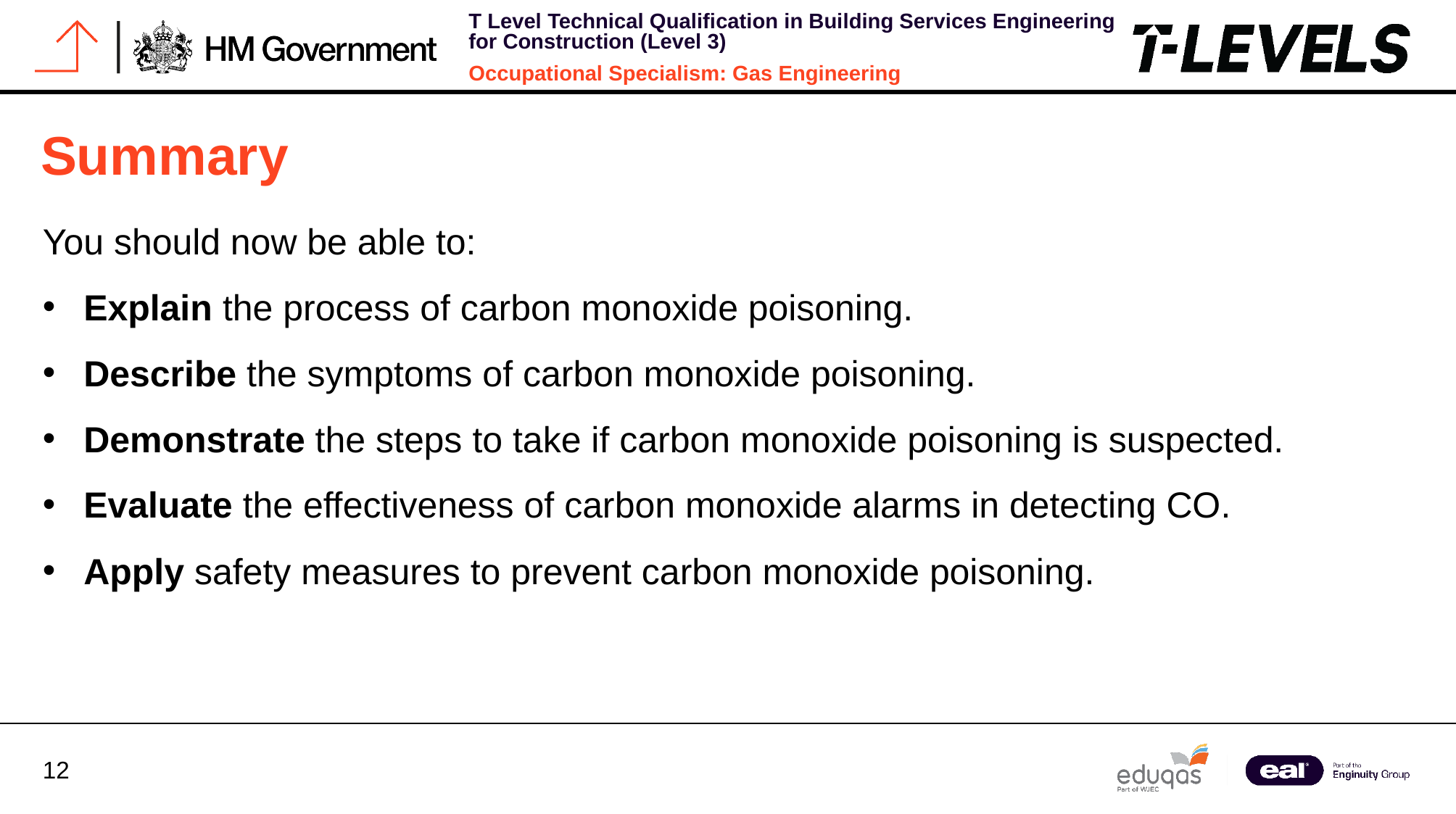

# Summary
You should now be able to:
Explain the process of carbon monoxide poisoning.
Describe the symptoms of carbon monoxide poisoning.
Demonstrate the steps to take if carbon monoxide poisoning is suspected.
Evaluate the effectiveness of carbon monoxide alarms in detecting CO.
Apply safety measures to prevent carbon monoxide poisoning.